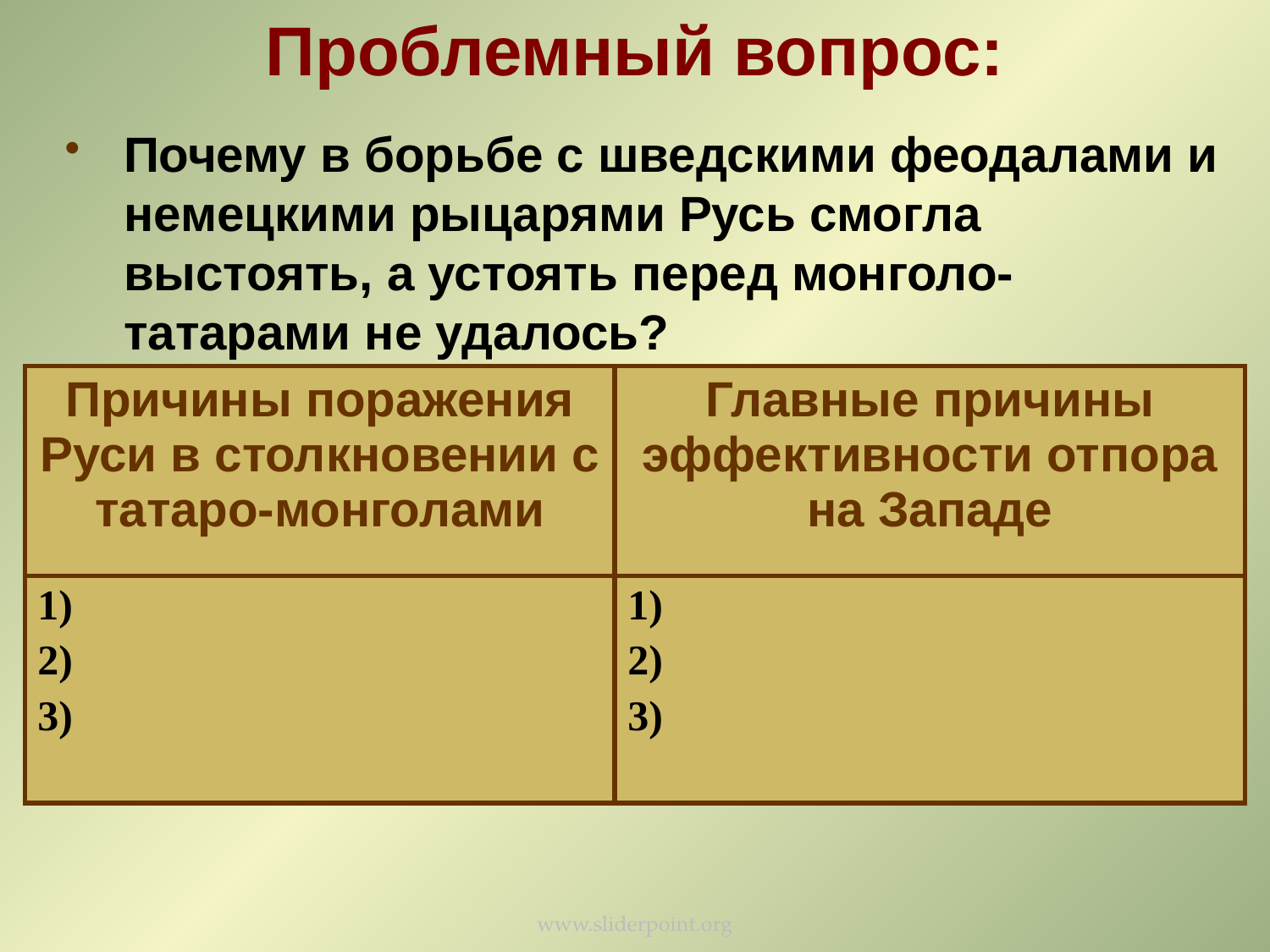

# Проблемный вопрос:
Почему в борьбе с шведскими феодалами и немецкими рыцарями Русь смогла выстоять, а устоять перед монголо-татарами не удалось?
| Причины поражения Руси в столкновении с татаро-монголами | Главные причины эффективности отпора на Западе |
| --- | --- |
| 1) 2) 3) | 1) 2) 3) |
www.sliderpoint.org